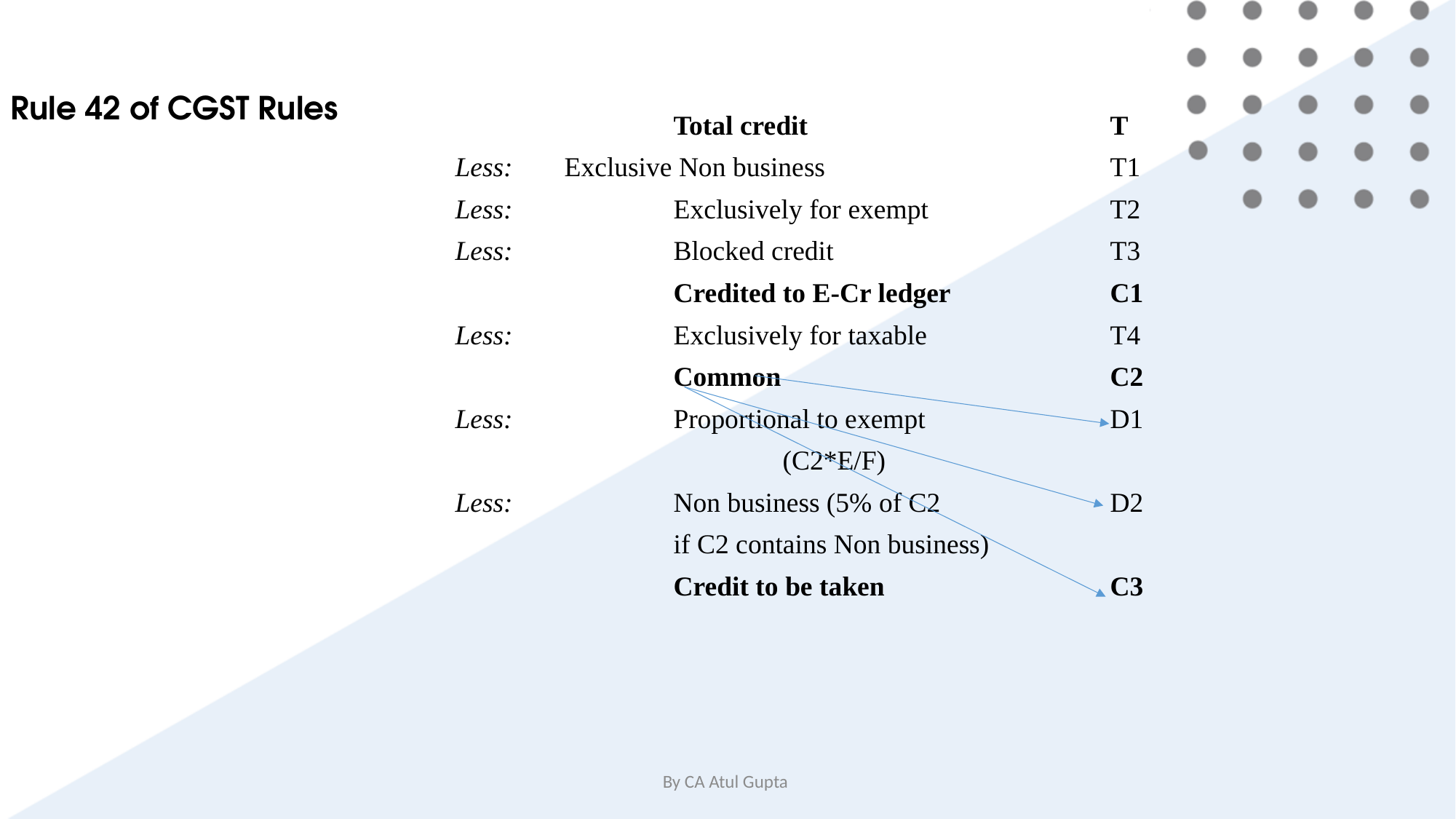

Rule 42 of CGST Rules
		Total credit			T
Less:	Exclusive Non business			T1
Less:		Exclusively for exempt		T2
Less:		Blocked credit 			T3
		Credited to E-Cr ledger		C1
Less:		Exclusively for taxable 		T4
		Common				C2
Less:		Proportional to exempt		D1
			(C2*E/F)
Less:		Non business (5% of C2		D2
		if C2 contains Non business)
		Credit to be taken 			C3
By CA Atul Gupta